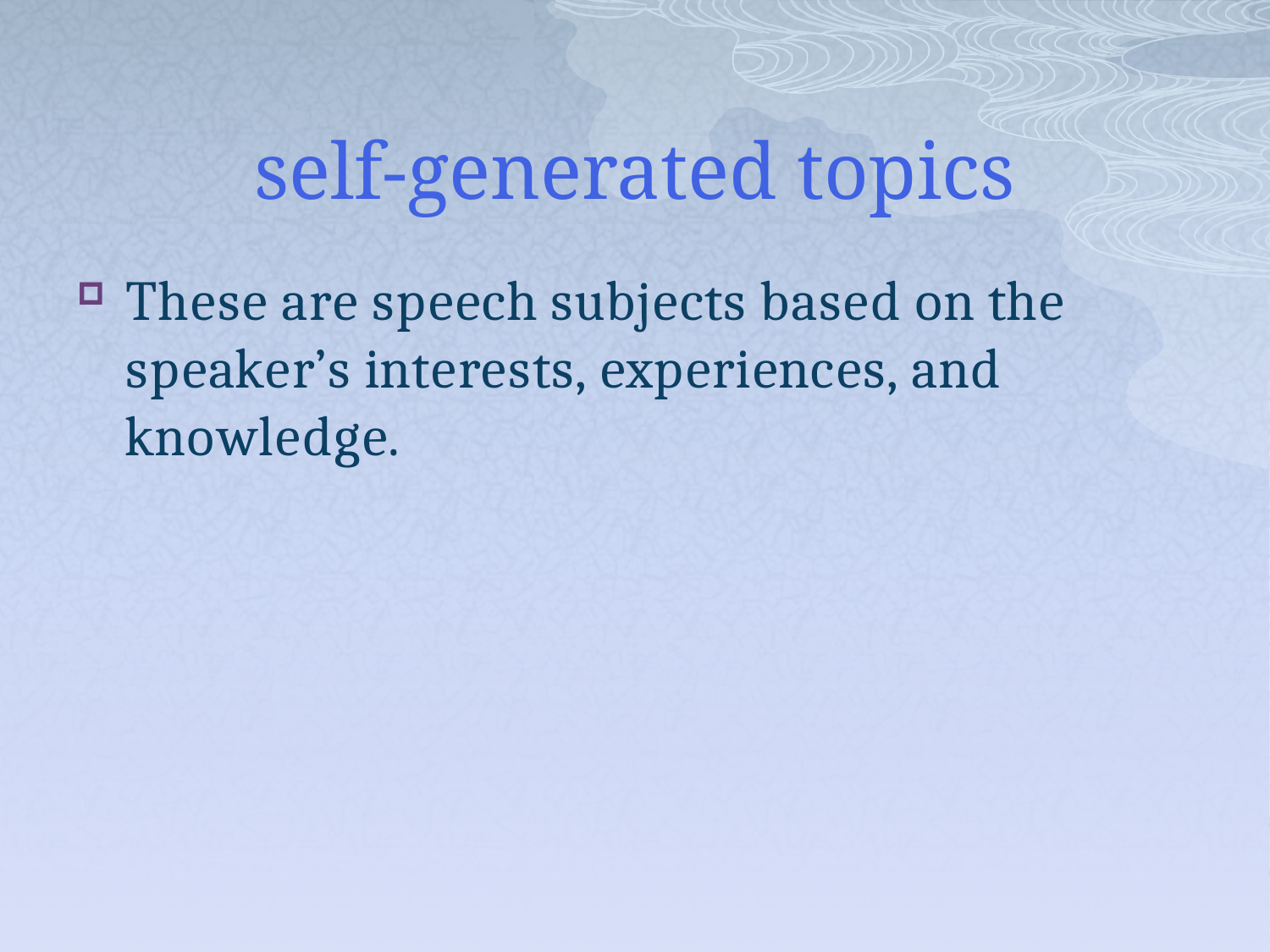

# self-generated topics
These are speech subjects based on the speaker’s interests, experiences, and knowledge.